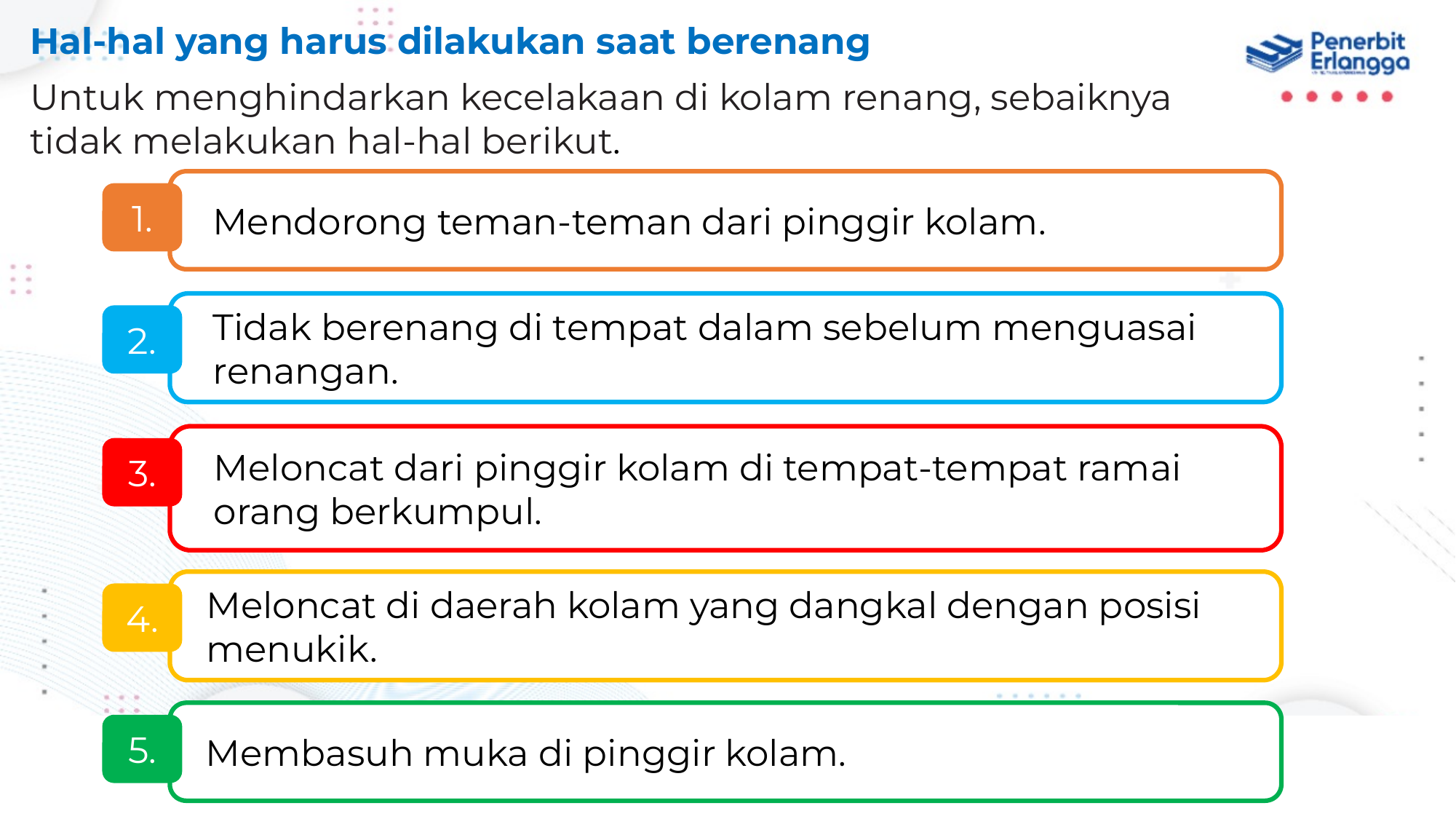

Hal-hal yang harus dilakukan saat berenang
Untuk menghindarkan kecelakaan di kolam renang, sebaiknya tidak melakukan hal-hal berikut.
Mendorong teman-teman dari pinggir kolam.
1.
Tidak berenang di tempat dalam sebelum menguasai renangan.
2.
Meloncat dari pinggir kolam di tempat-tempat ramai orang berkumpul.
3.
Meloncat di daerah kolam yang dangkal dengan posisi
menukik.
4.
Membasuh muka di pinggir kolam.

5.